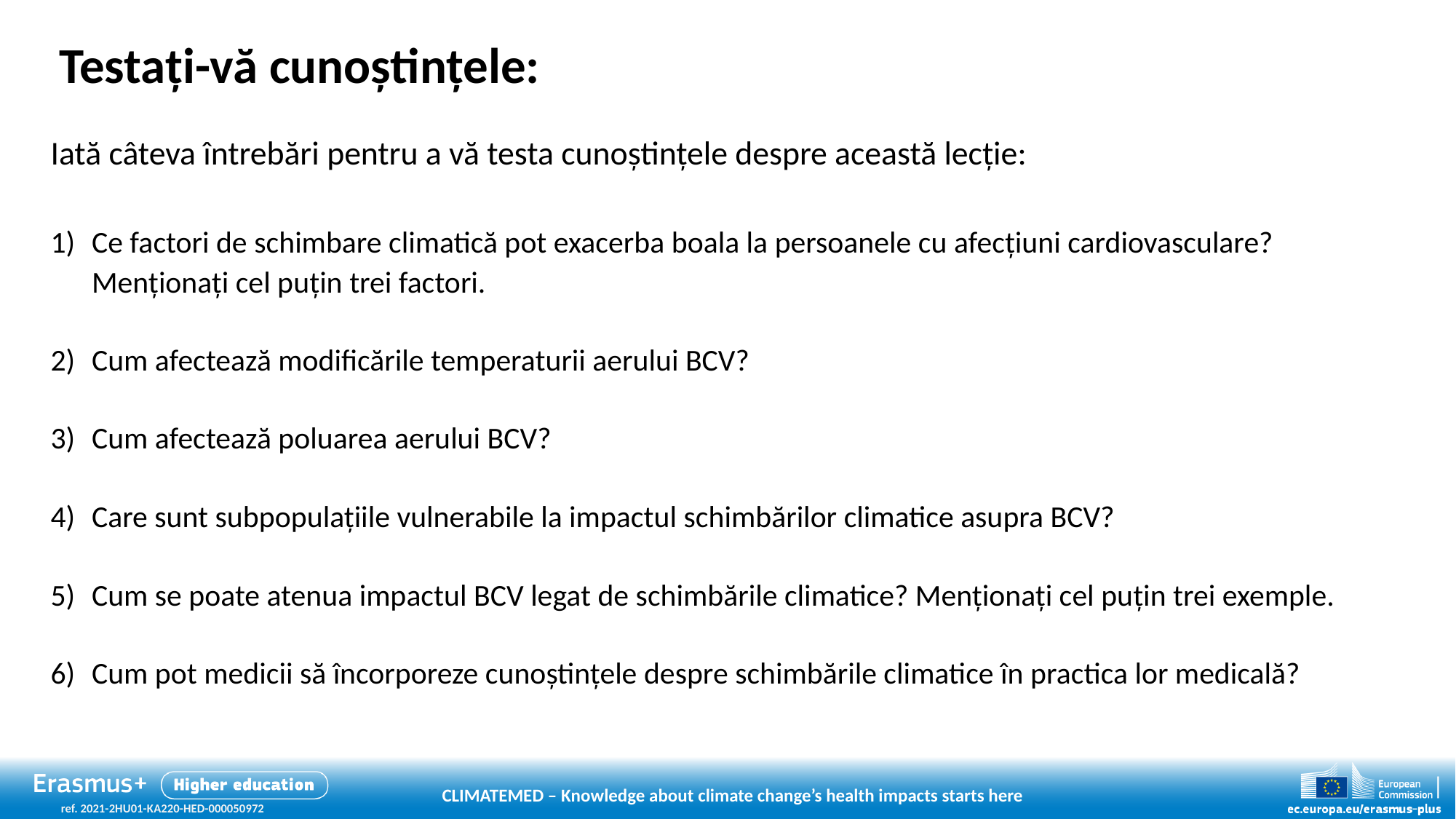

# Testați-vă cunoștințele:
Iată câteva întrebări pentru a vă testa cunoștințele despre această lecție:

Ce factori de schimbare climatică pot exacerba boala la persoanele cu afecțiuni cardiovasculare? Menționați cel puțin trei factori.
Cum afectează modificările temperaturii aerului BCV?
Cum afectează poluarea aerului BCV?
Care sunt subpopulațiile vulnerabile la impactul schimbărilor climatice asupra BCV?
Cum se poate atenua impactul BCV legat de schimbările climatice? Menționați cel puțin trei exemple.
Cum pot medicii să încorporeze cunoștințele despre schimbările climatice în practica lor medicală?